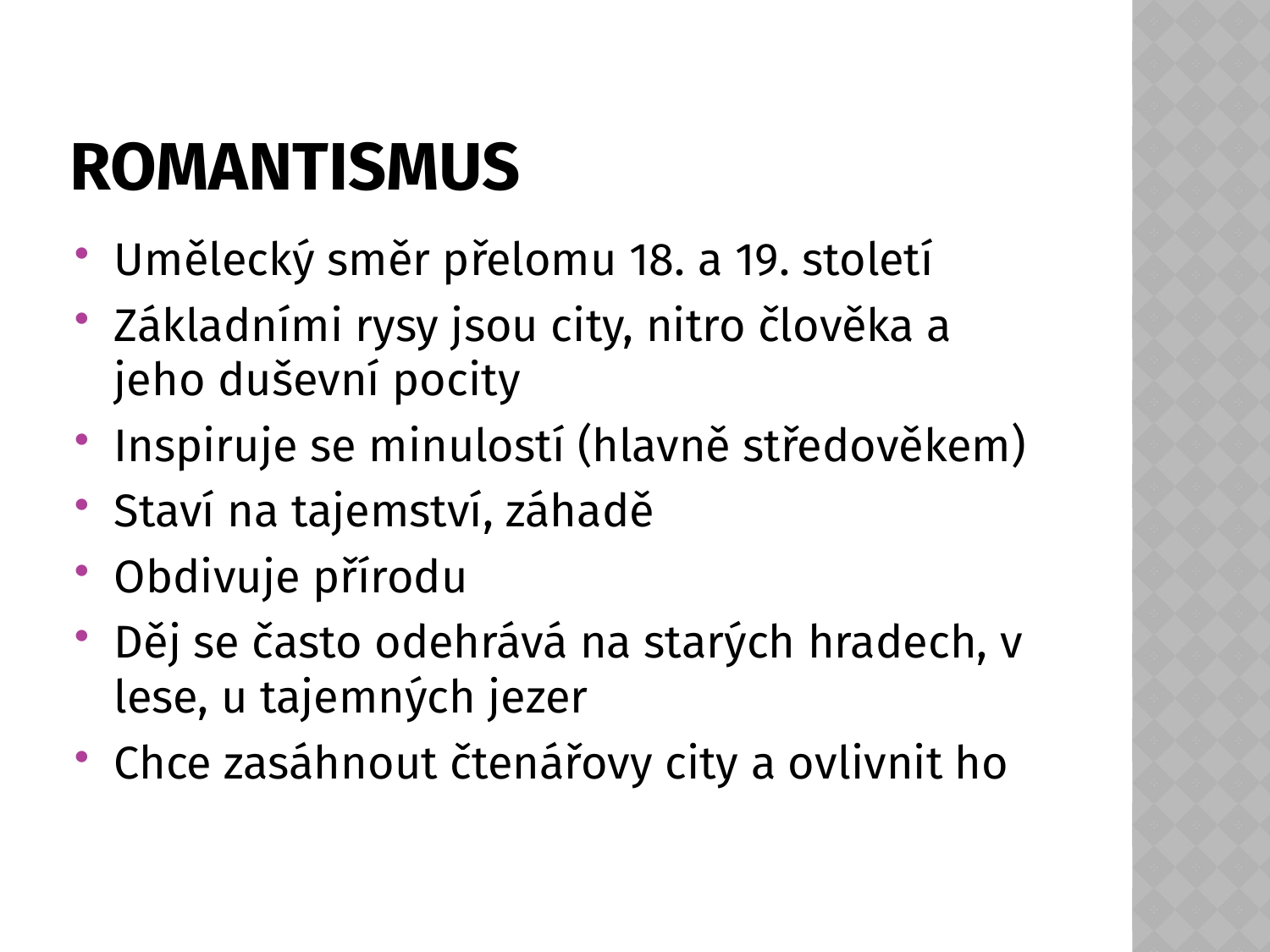

# Romantismus
Umělecký směr přelomu 18. a 19. století
Základními rysy jsou city, nitro člověka a jeho duševní pocity
Inspiruje se minulostí (hlavně středověkem)
Staví na tajemství, záhadě
Obdivuje přírodu
Děj se často odehrává na starých hradech, v lese, u tajemných jezer
Chce zasáhnout čtenářovy city a ovlivnit ho